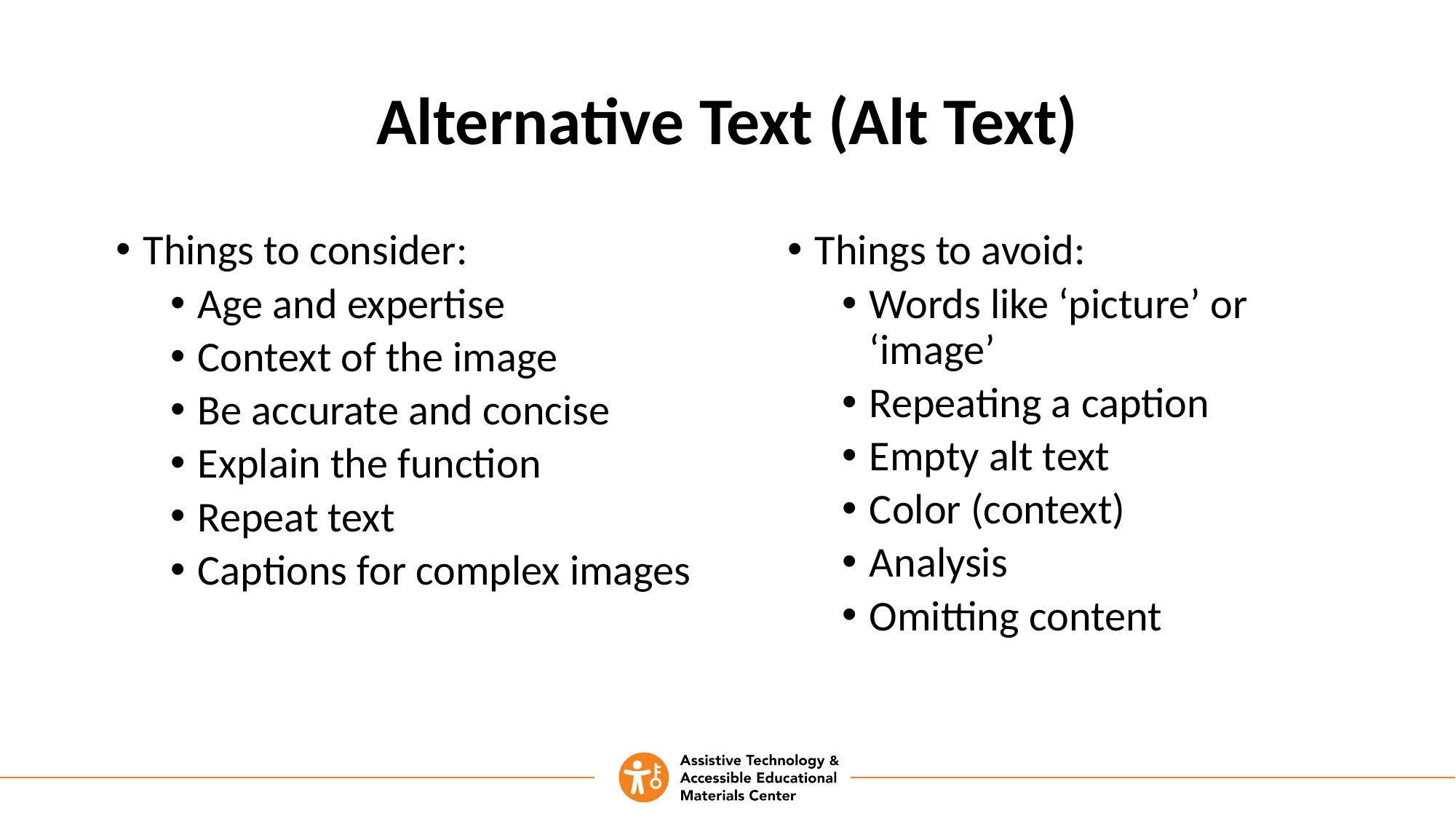

# Alternative Text (Alt Text)
Things to consider:
Age and expertise
Context of the image
Be accurate and concise
Explain the function
Repeat text
Captions for complex images
Things to avoid:
Words like ‘picture’ or ‘image’
Repeating a caption
Empty alt text
Color (context)
Analysis
Omitting content